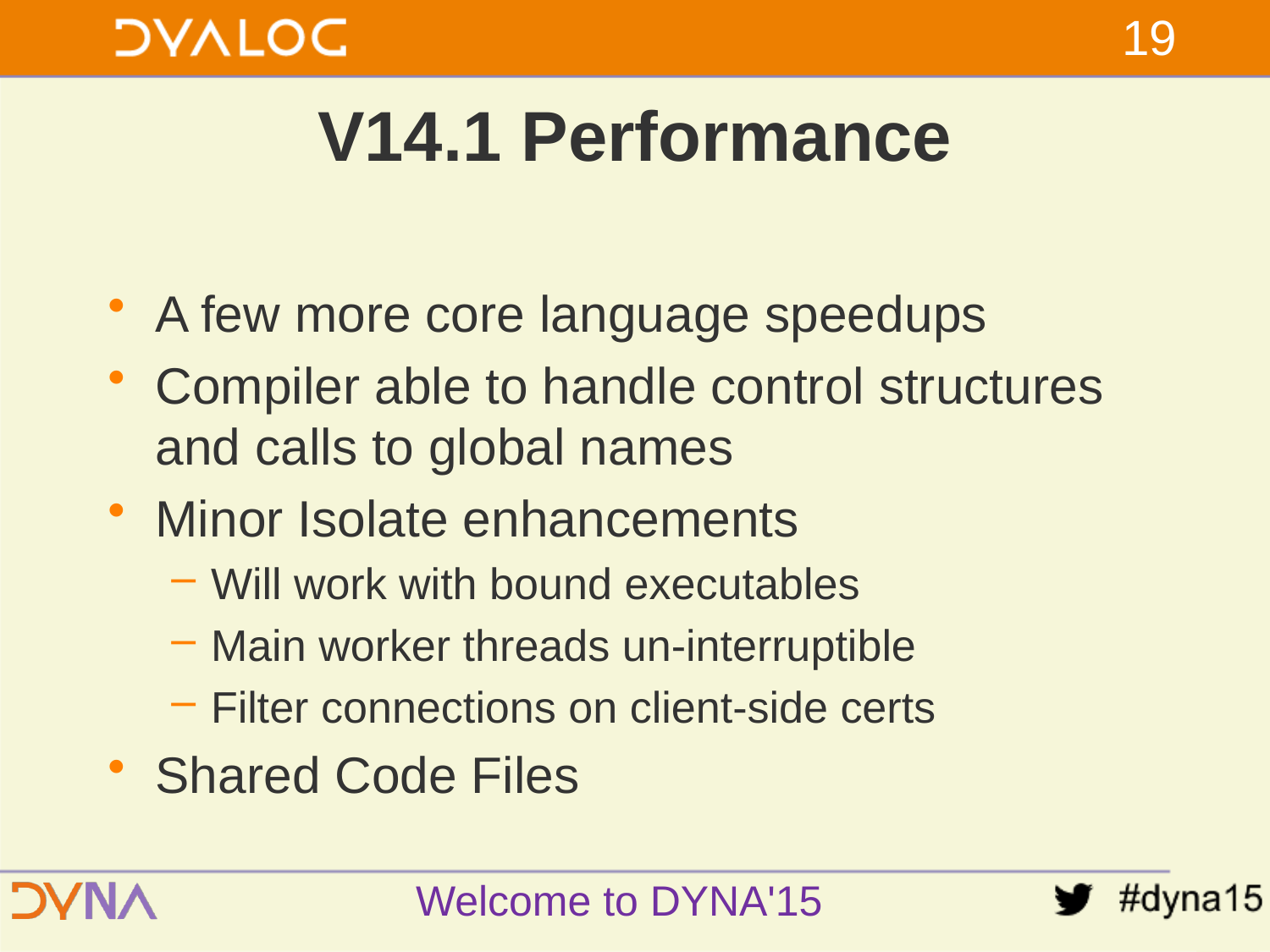

19
# V14.1 Performance
A few more core language speedups
Compiler able to handle control structures and calls to global names
Minor Isolate enhancements
Will work with bound executables
Main worker threads un-interruptible
Filter connections on client-side certs
Shared Code Files

Welcome to DYNA'15